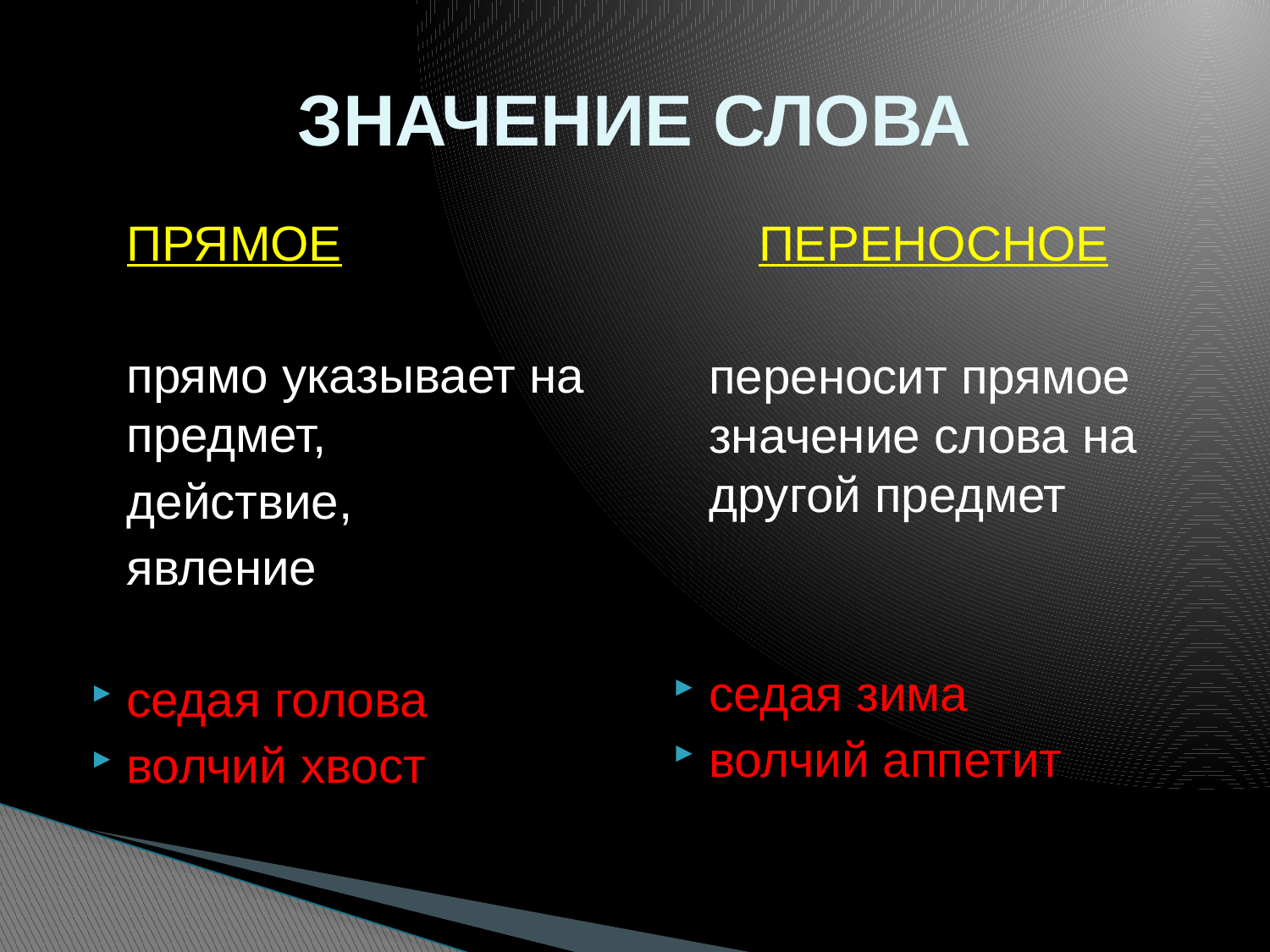

# ЗНАЧЕНИЕ СЛОВА
	ПРЯМОЕ

	прямо указывает на предмет,
	действие,
	явление

седая голова
волчий хвост
ПЕРЕНОСНОЕ

	переносит прямое значение слова на другой предмет

седая зима
волчий аппетит